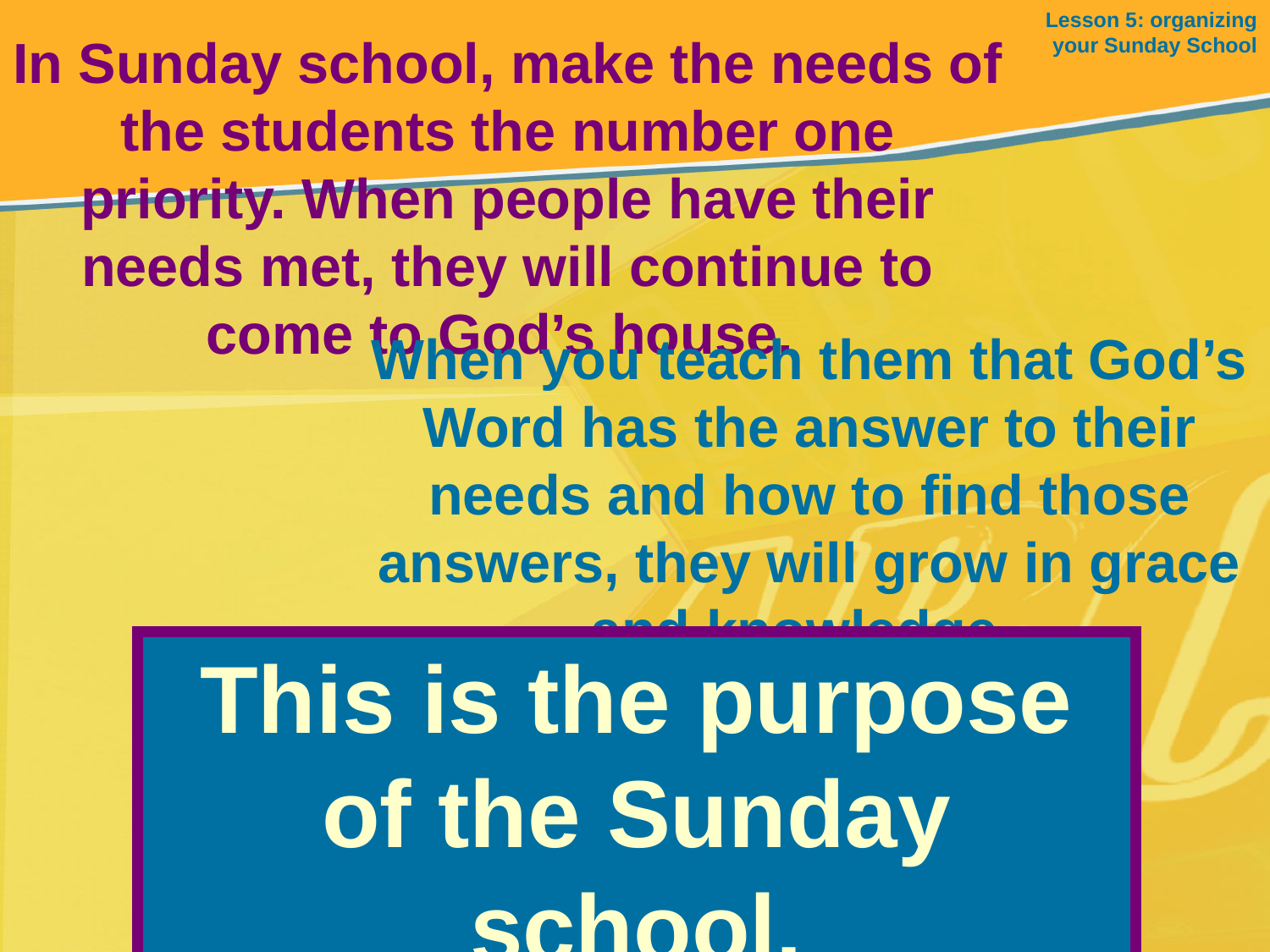

Lesson 5: organizing your Sunday School
In Sunday school, make the needs of the students the number one priority. When people have their needs met, they will continue to come to God’s house.
When you teach them that God’s Word has the answer to their needs and how to find those answers, they will grow in grace and knowledge.
This is the purpose of the Sunday school.